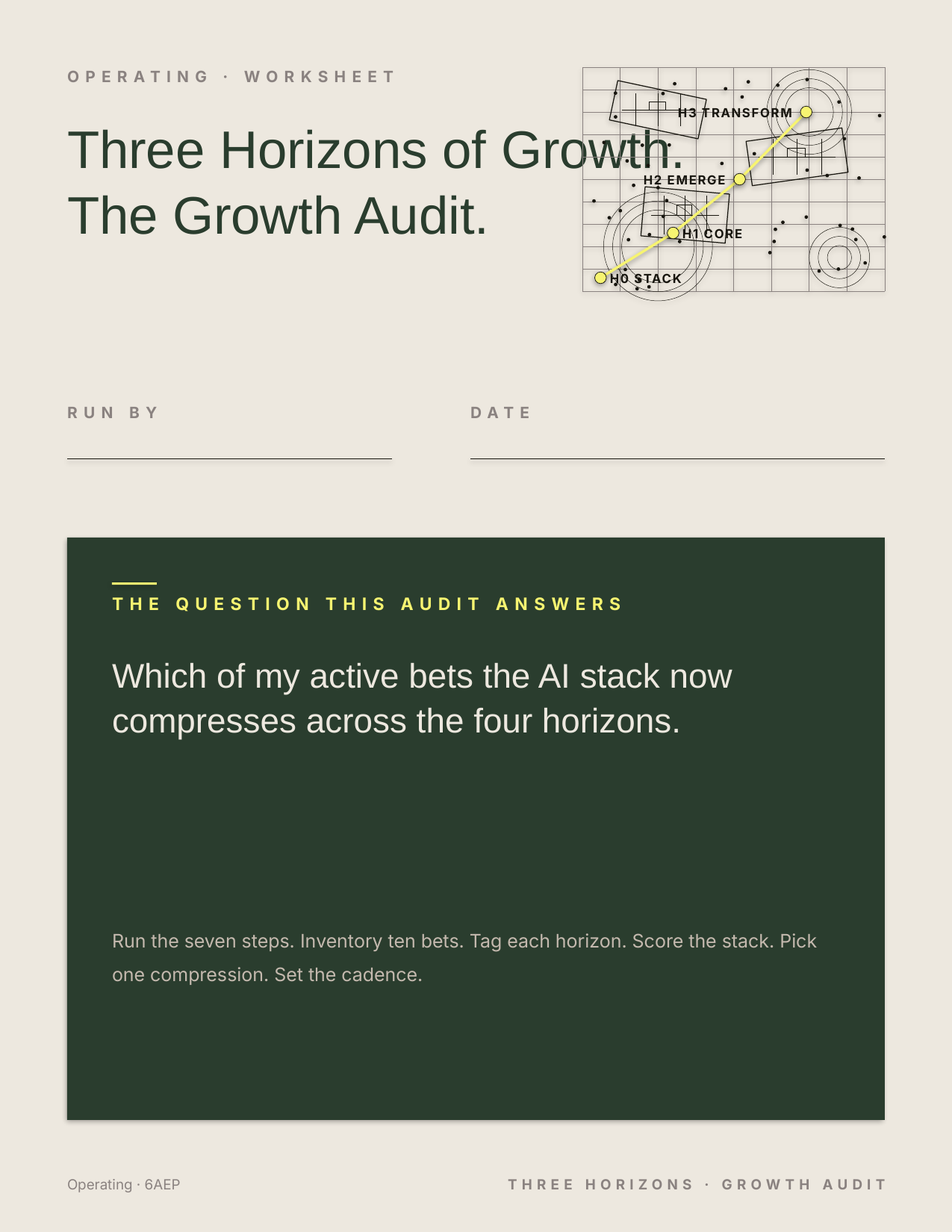

OPERATING · WORKSHEET

H3 TRANSFORM

Three Horizons of Growth.
The Growth Audit.

H2 EMERGE

H1 CORE

H0 STACK

RUN BY
DATE

THE QUESTION THIS AUDIT ANSWERS
Which of my active bets the AI stack now compresses across the four horizons.
Run the seven steps. Inventory ten bets. Tag each horizon. Score the stack. Pick one compression. Set the cadence.
Operating · 6AEP
THREE HORIZONS · GROWTH AUDIT